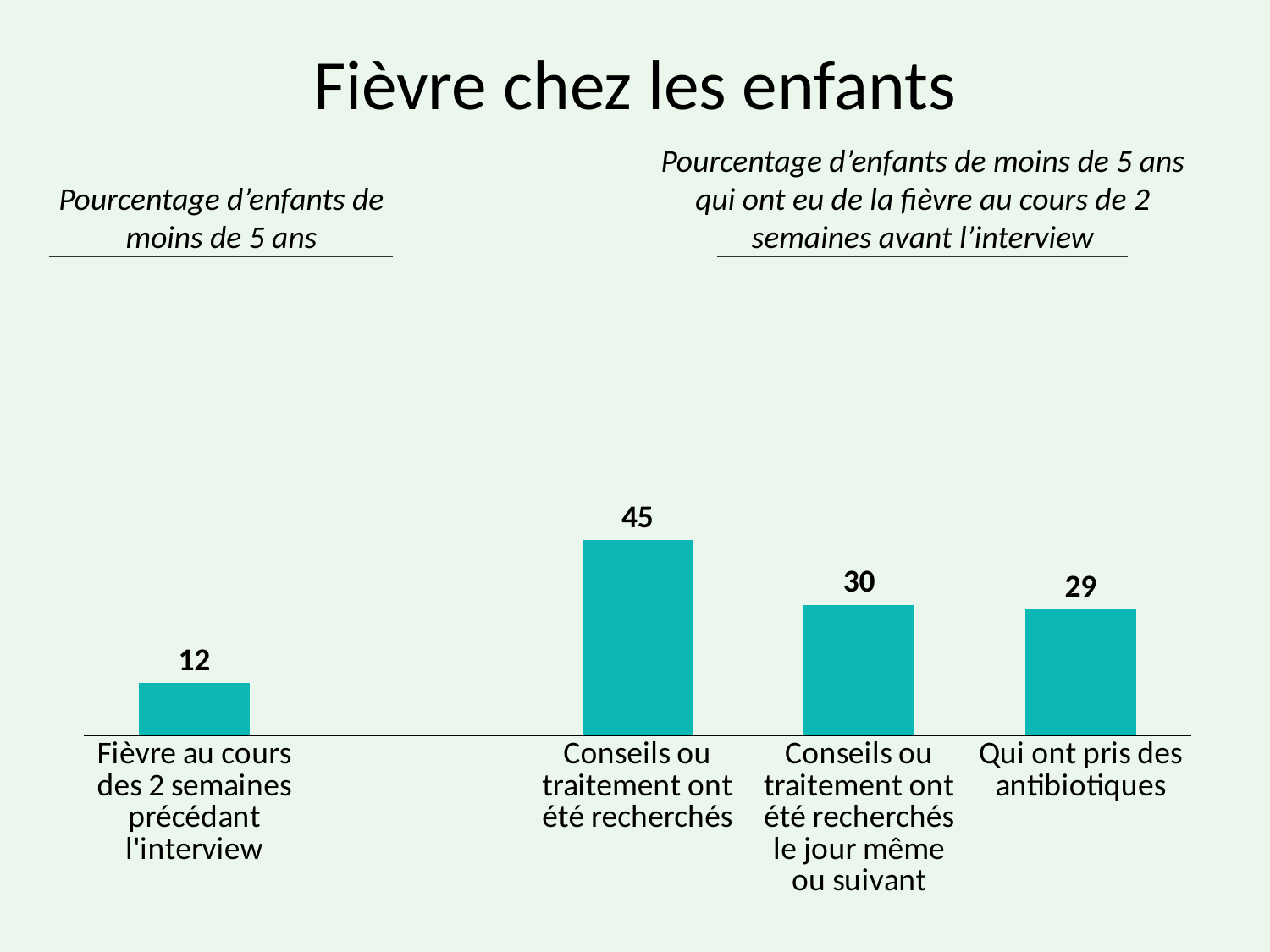

# Fièvre chez les enfants
Pourcentage d’enfants de moins de 5 ans qui ont eu de la fièvre au cours de 2 semaines avant l’interview
Pourcentage d’enfants de moins de 5 ans

### Chart

| Category | Series 1 |
|---|---|
| Fièvre au cours des 2 semaines précédant l'interview | 12.0 |
|  | None |
| Conseils ou traitement ont été recherchés | 45.0 |
| Conseils ou traitement ont été recherchés le jour même ou suivant | 30.0 |
| Qui ont pris des antibiotiques | 29.0 |